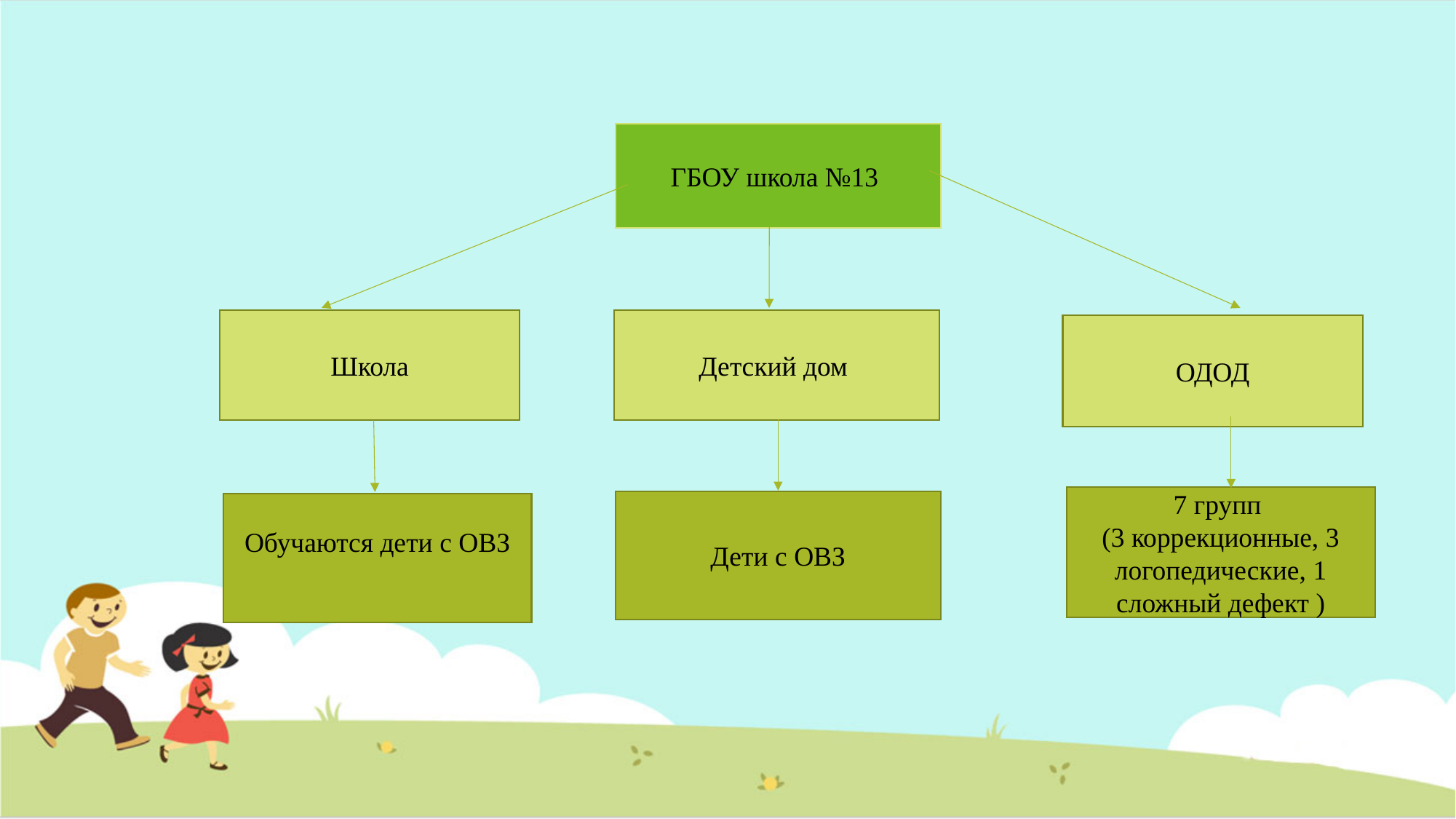

#
ГБОУ школа №13
Школа
Детский дом
ОДОД

7 групп
(3 коррекционные, 3 логопедические, 1 сложный дефект )
Дети с ОВЗ
Обучаются дети с ОВЗ